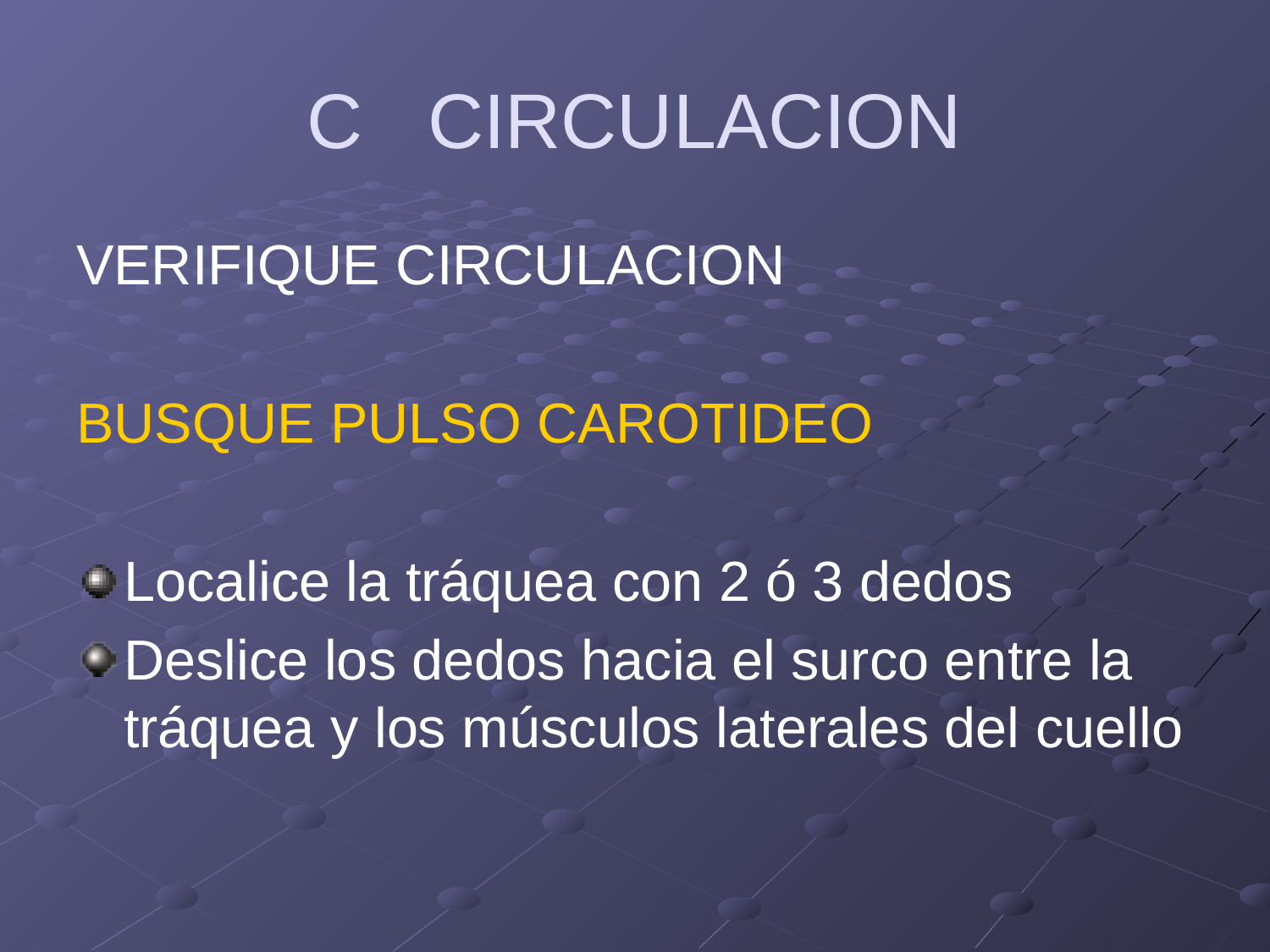

# C   CIRCULACION
VERIFIQUE CIRCULACION

BUSQUE PULSO CAROTIDEO

Localice la tráquea con 2 ó 3 dedos
Deslice los dedos hacia el surco entre la tráquea y los músculos laterales del cuello